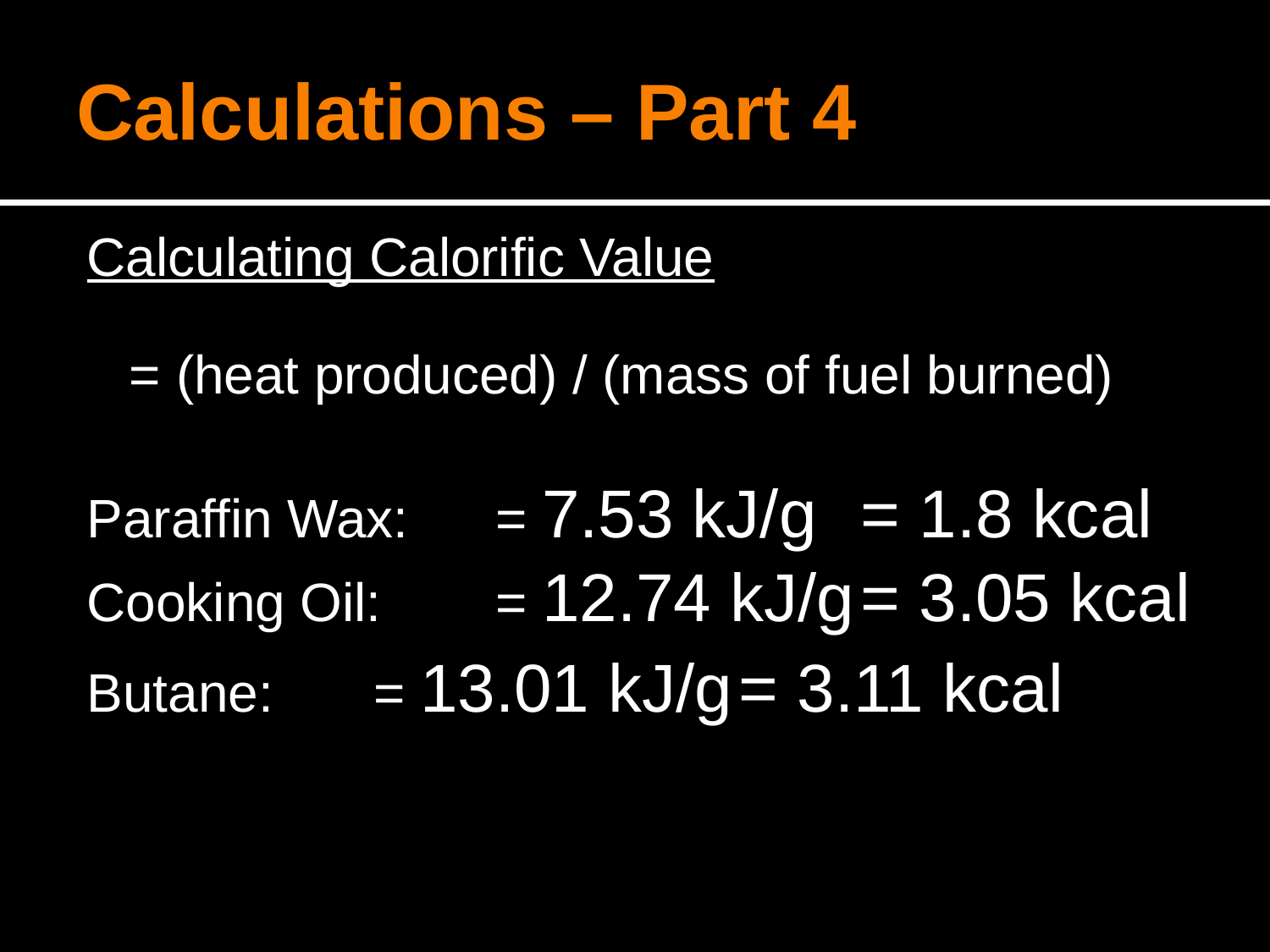

# Calculations – Part 4
Calculating Calorific Value

= (heat produced) / (mass of fuel burned)

Paraffin Wax: 	= 7.53 kJ/g	= 1.8 kcal

Cooking Oil: 	= 12.74 kJ/g	= 3.05 kcal

Butane: 		= 13.01 kJ/g	= 3.11 kcal